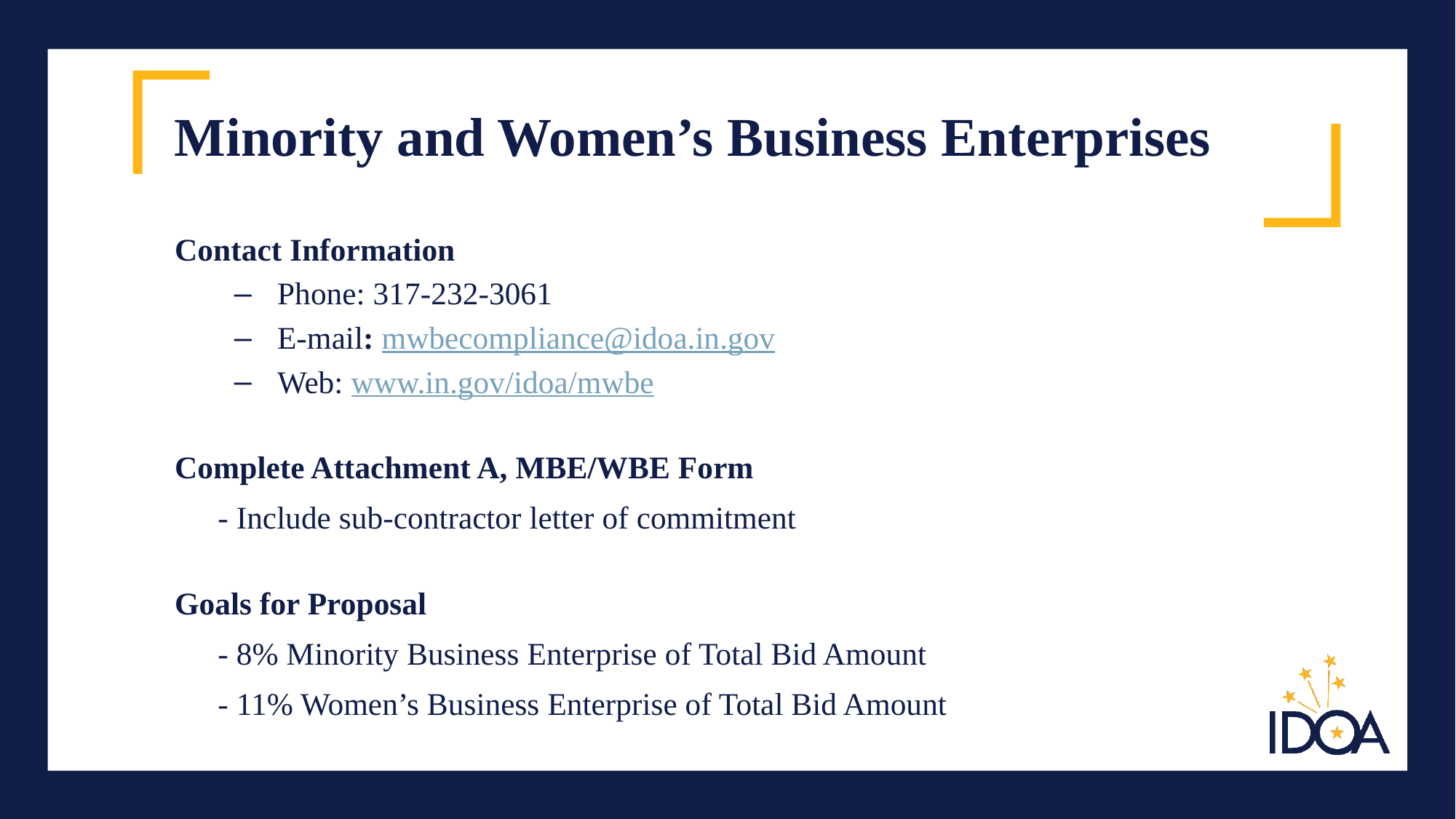

# Minority and Women’s Business Enterprises
Contact Information
Phone: 317-232-3061
E-mail: mwbecompliance@idoa.in.gov
Web: www.in.gov/idoa/mwbe
Complete Attachment A, MBE/WBE Form
	- Include sub-contractor letter of commitment
Goals for Proposal
	- 8% Minority Business Enterprise of Total Bid Amount
	- 11% Women’s Business Enterprise of Total Bid Amount